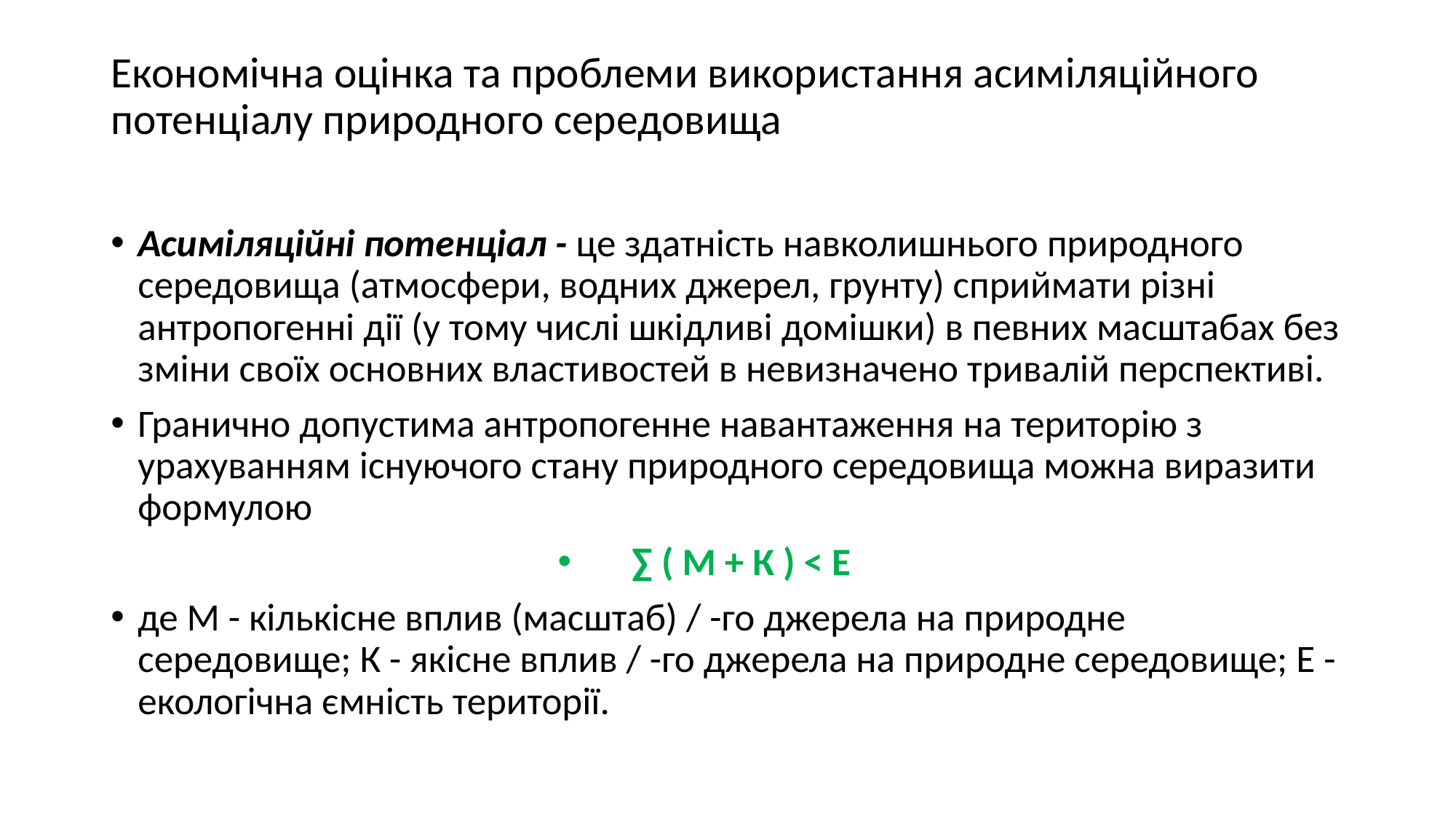

# Економічна оцінка та проблеми використання асиміляційного потенціалу природного середовища
Асиміляційні потенціал - це здатність навколишнього природного середовища (атмосфери, водних джерел, грунту) сприймати різні антропогенні дії (у тому числі шкідливі домішки) в певних масштабах без зміни своїх основних властивостей в невизначено тривалій перспективі.
Гранично допустима антропогенне навантаження на територію з урахуванням існуючого стану природного середовища можна виразити формулою
∑ ( М + К ) < Е
де М - кількісне вплив (масштаб) / -го джерела на природне середовище; К - якісне вплив / -го джерела на природне середовище; Е - екологічна ємність території.